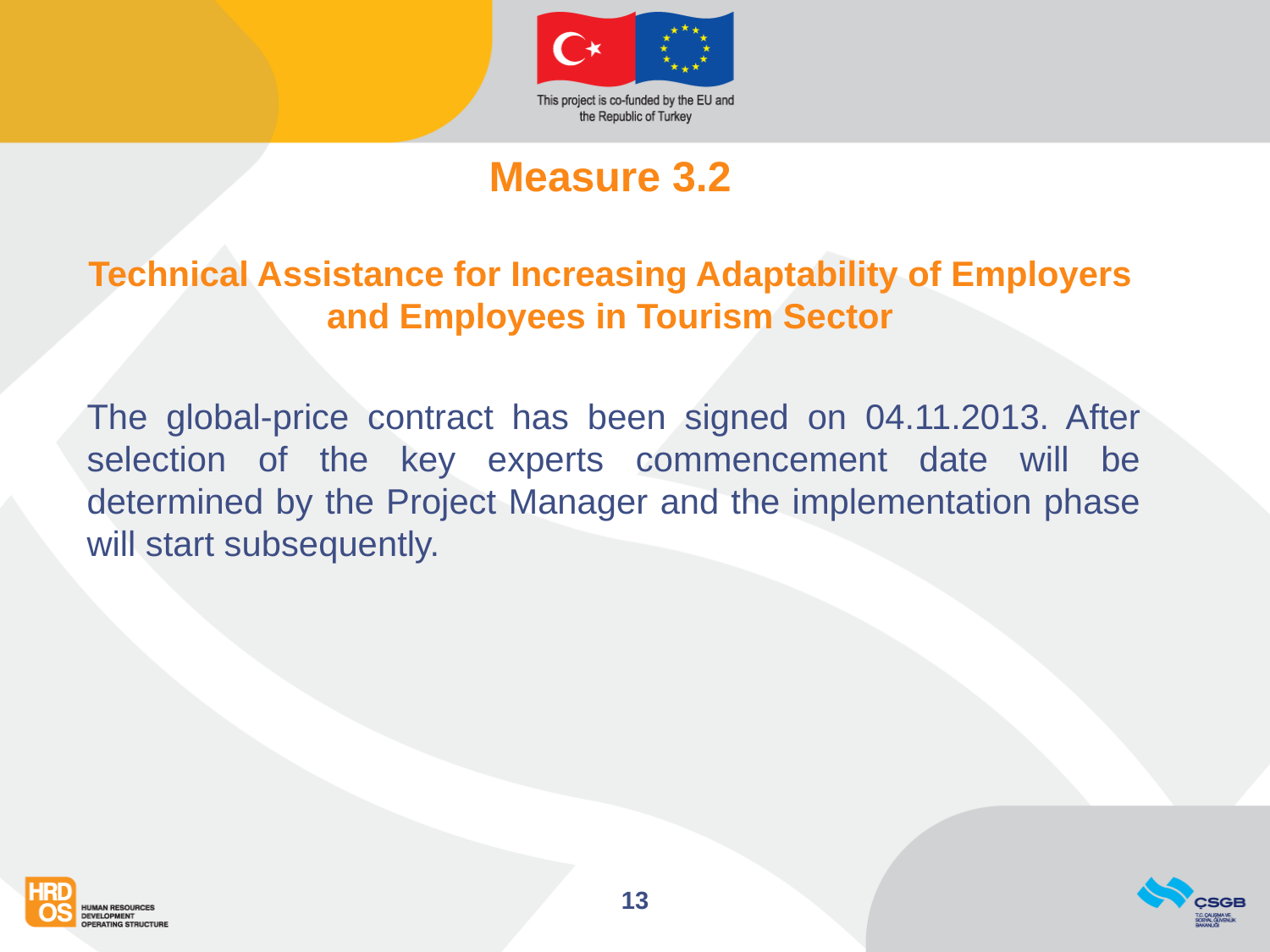

# Measure 3.2 Technical Assistance for Increasing Adaptability of Employers and Employees in Tourism Sector

The global-price contract has been signed on 04.11.2013. After selection of the key experts commencement date will be determined by the Project Manager and the implementation phase will start subsequently.
13